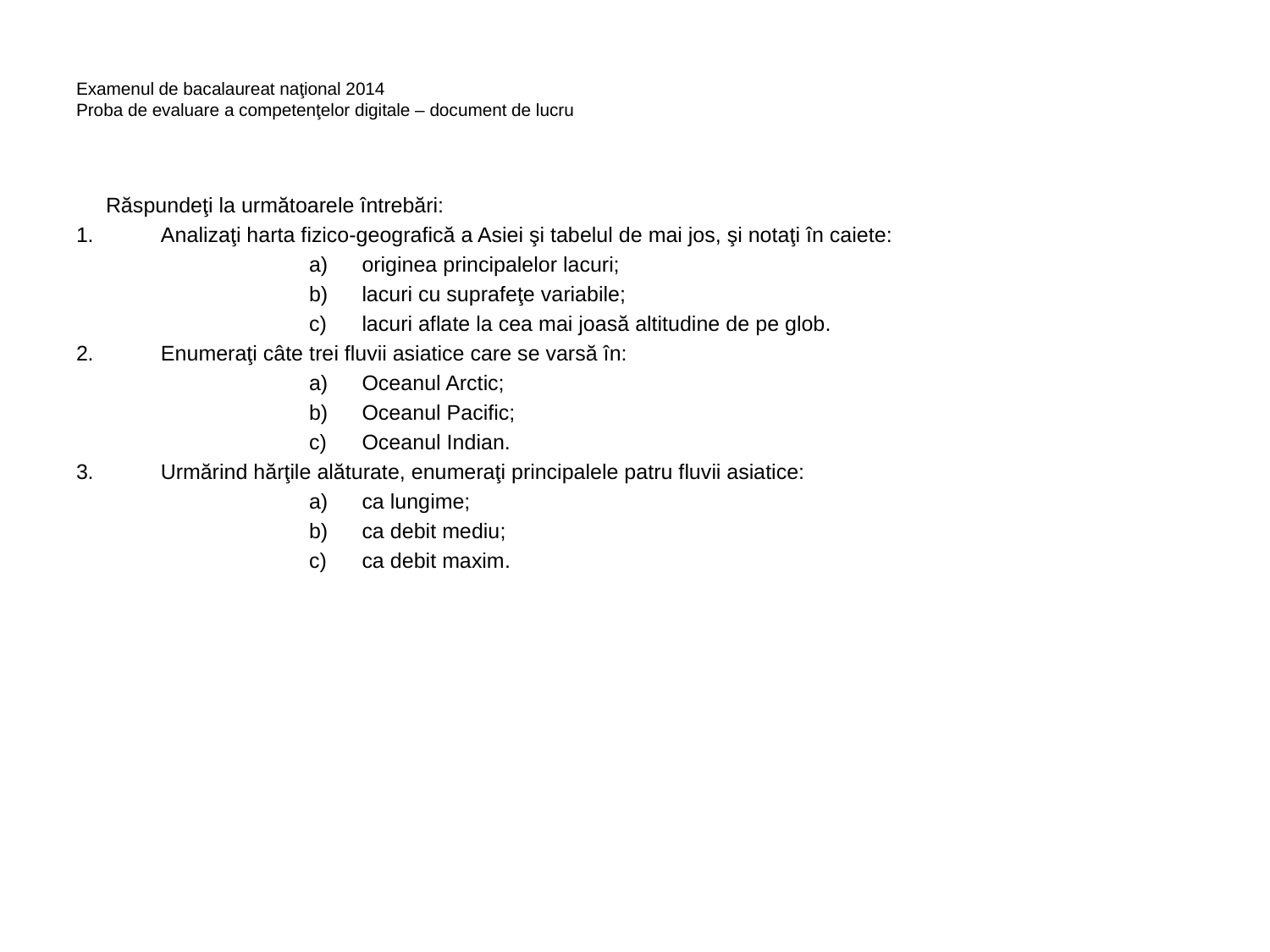

# Examenul de bacalaureat naţional 2014 Proba de evaluare a competenţelor digitale – document de lucru
     Răspundeţi la următoarele întrebări:
Analizaţi harta fizico-geografică a Asiei şi tabelul de mai jos, şi notaţi în caiete:
originea principalelor lacuri;
lacuri cu suprafeţe variabile;
lacuri aflate la cea mai joasă altitudine de pe glob.
Enumeraţi câte trei fluvii asiatice care se varsă în:
Oceanul Arctic;
Oceanul Pacific;
Oceanul Indian.
Urmărind hărţile alăturate, enumeraţi principalele patru fluvii asiatice:
ca lungime;
ca debit mediu;
ca debit maxim.